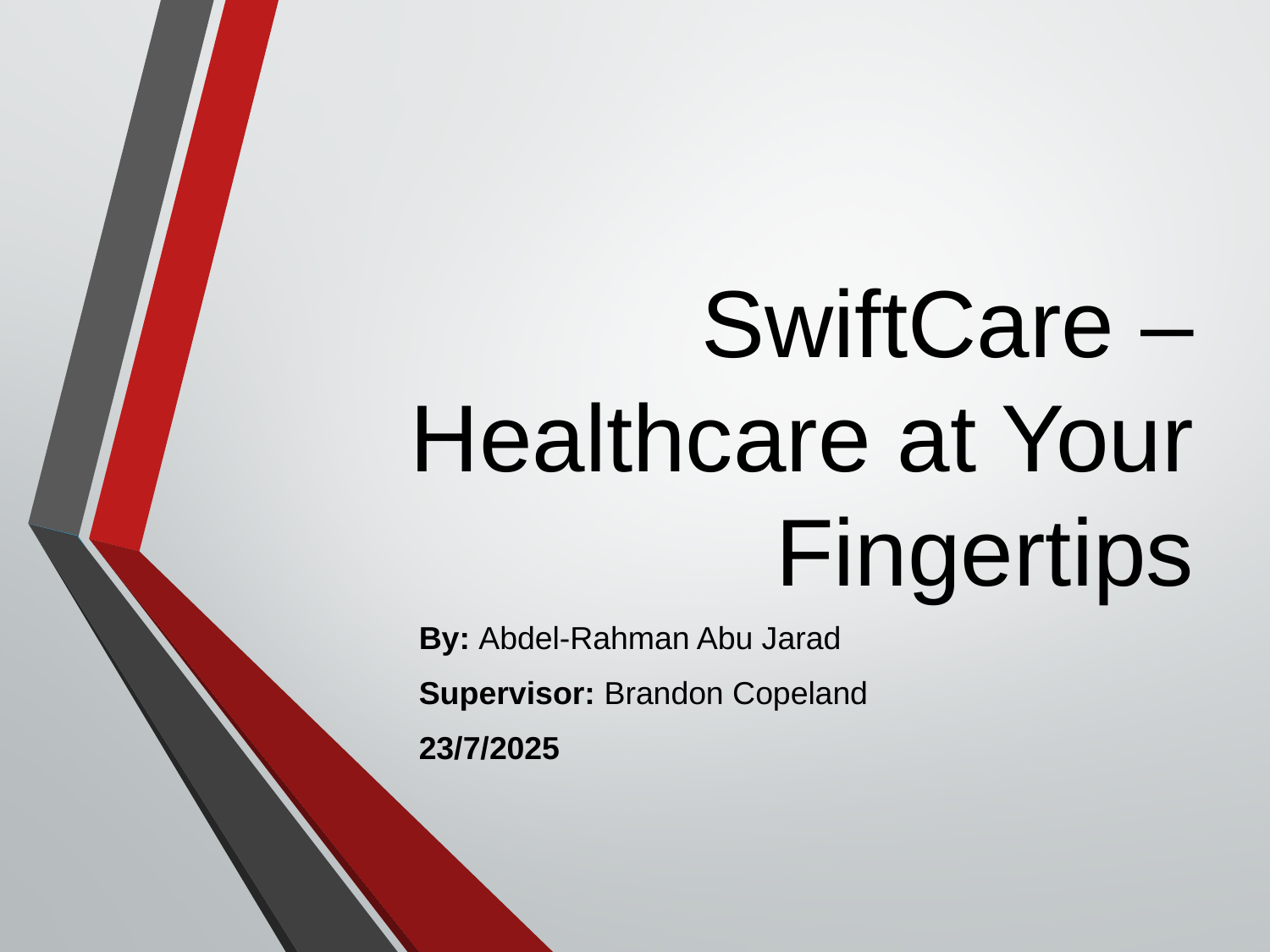

# SwiftCare – Healthcare at Your Fingertips
By: Abdel-Rahman Abu Jarad
Supervisor: Brandon Copeland
23/7/2025